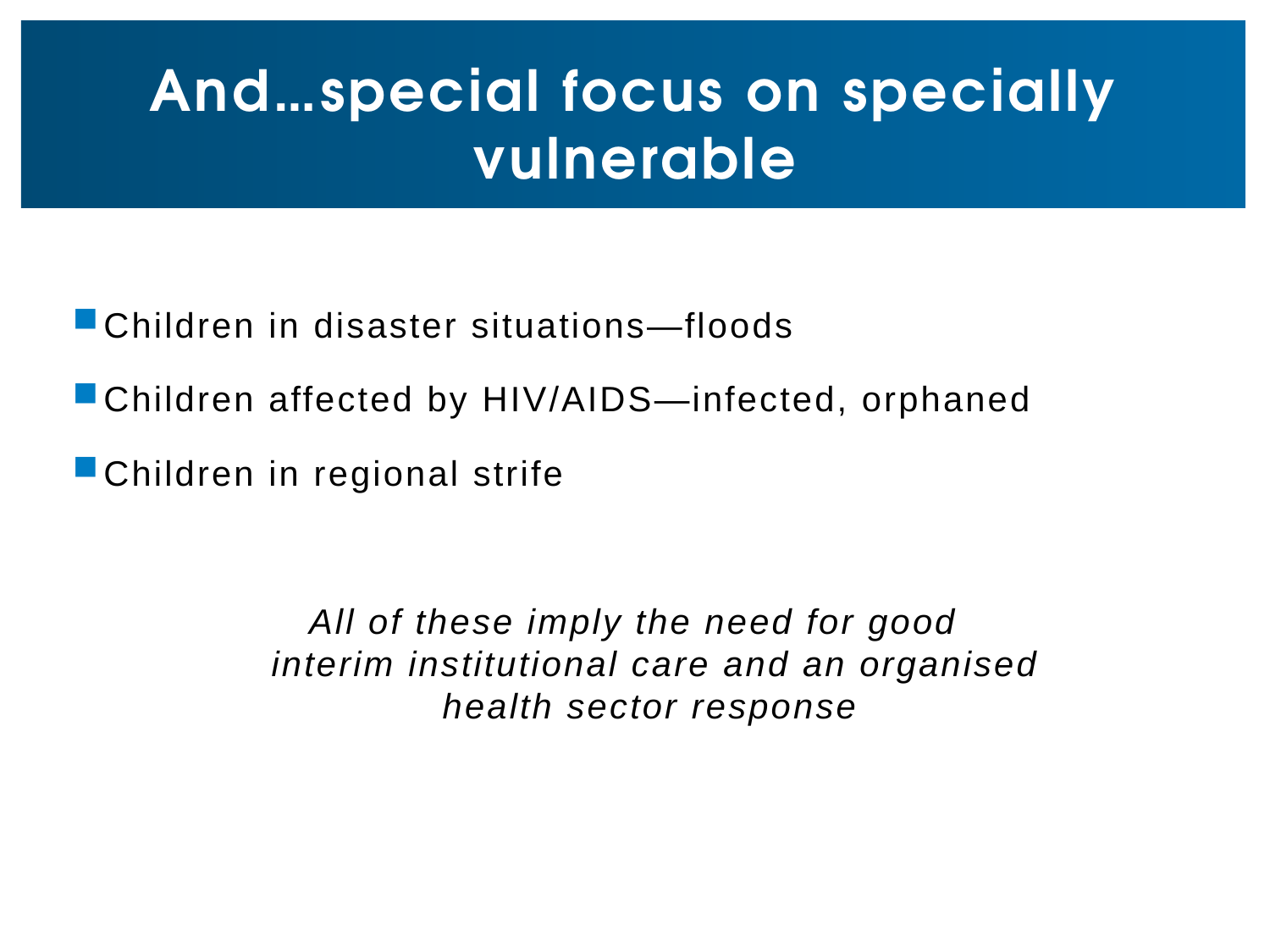

# And…special focus on specially vulnerable
Children in disaster situations—floods
Children affected by HIV/AIDS—infected, orphaned
Children in regional strife

All of these imply the need for good
interim institutional care and an organised
health sector response